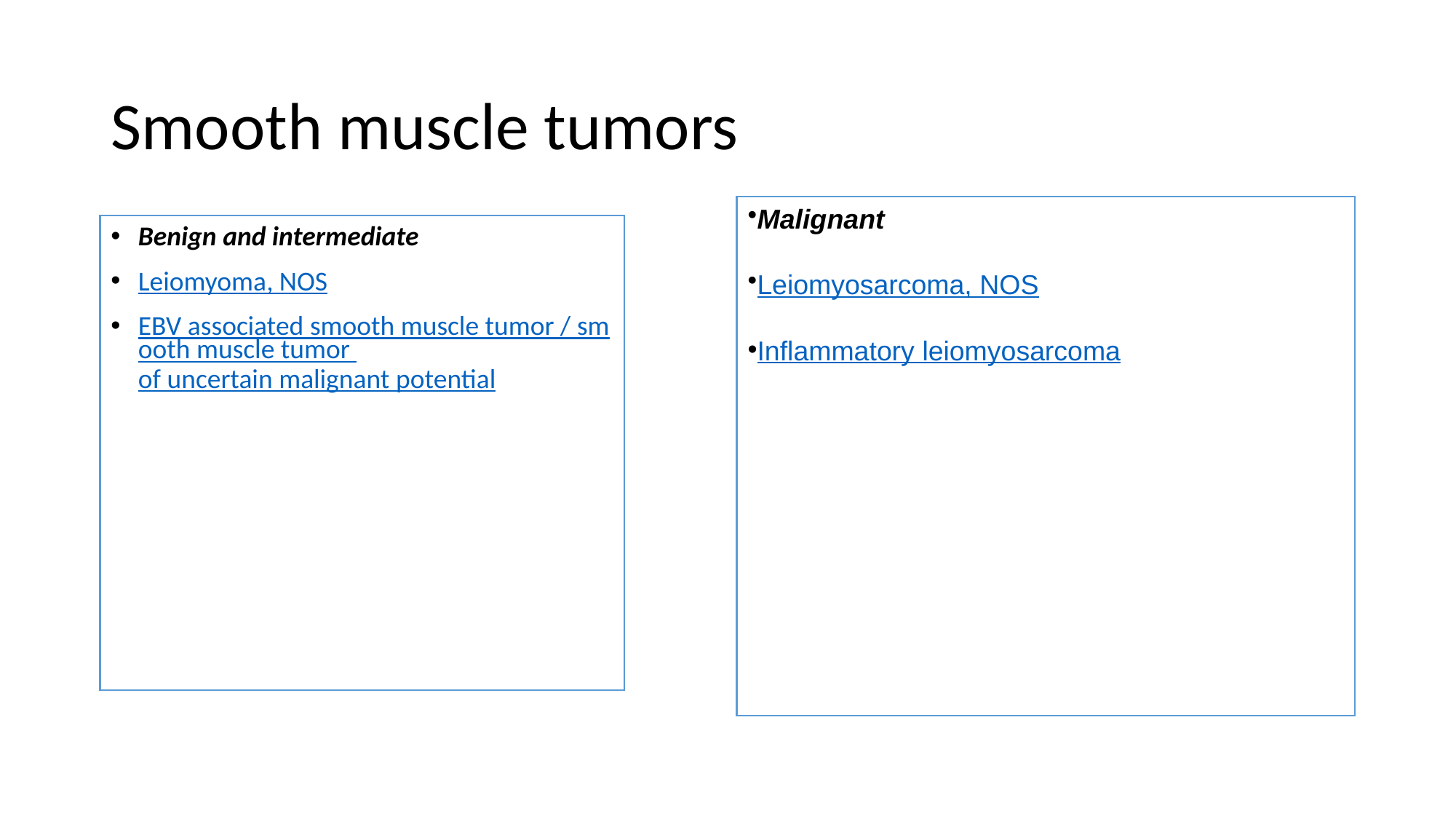

# Smooth muscle tumors
Malignant

Leiomyosarcoma, NOS

Inflammatory leiomyosarcoma
Benign and intermediate
Leiomyoma, NOS
EBV associated smooth muscle tumor / smooth muscle tumor
of uncertain malignant potential